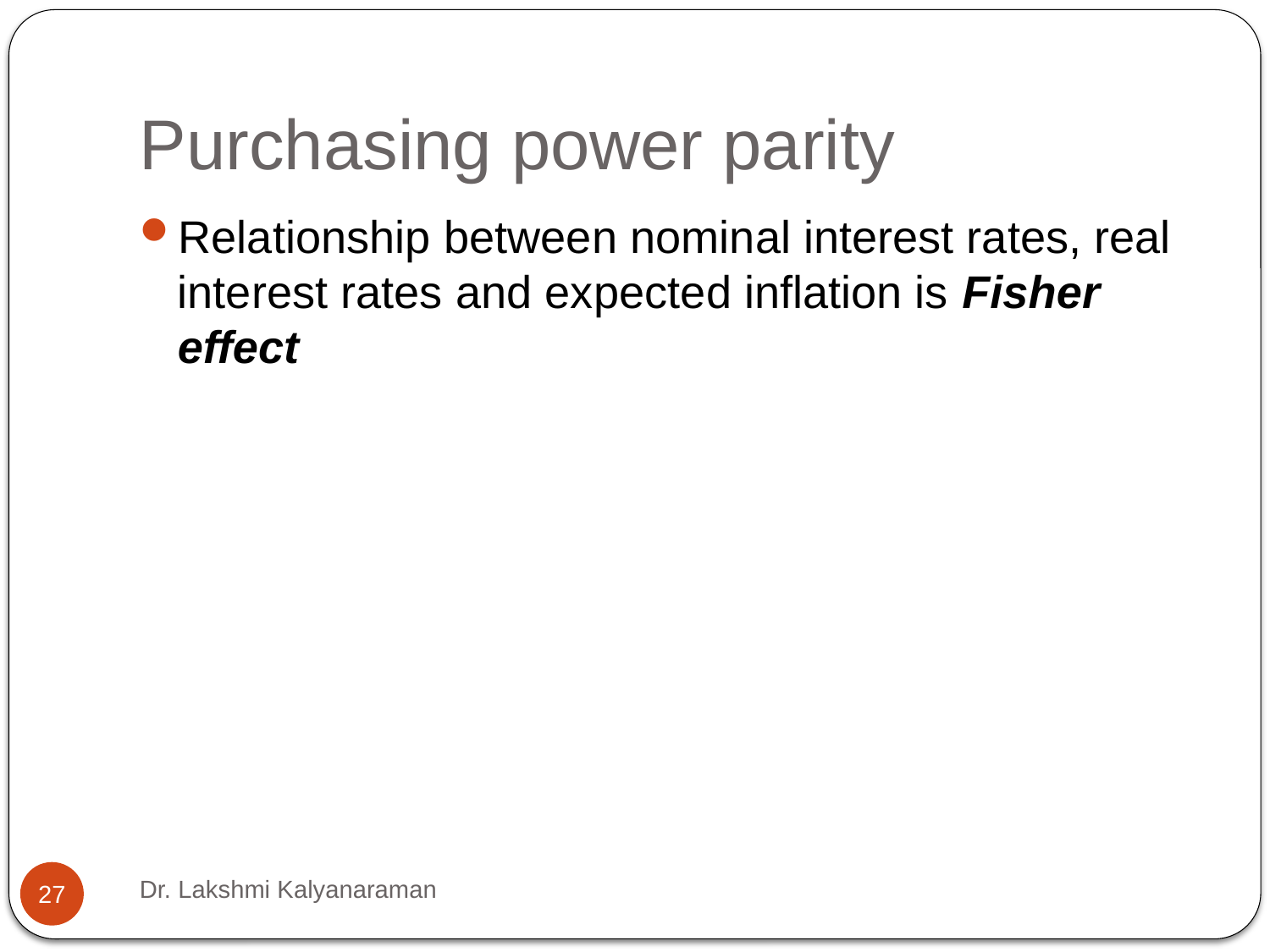

# Purchasing power parity
Relationship between nominal interest rates, real interest rates and expected inflation is Fisher effect
Dr. Lakshmi Kalyanaraman
27